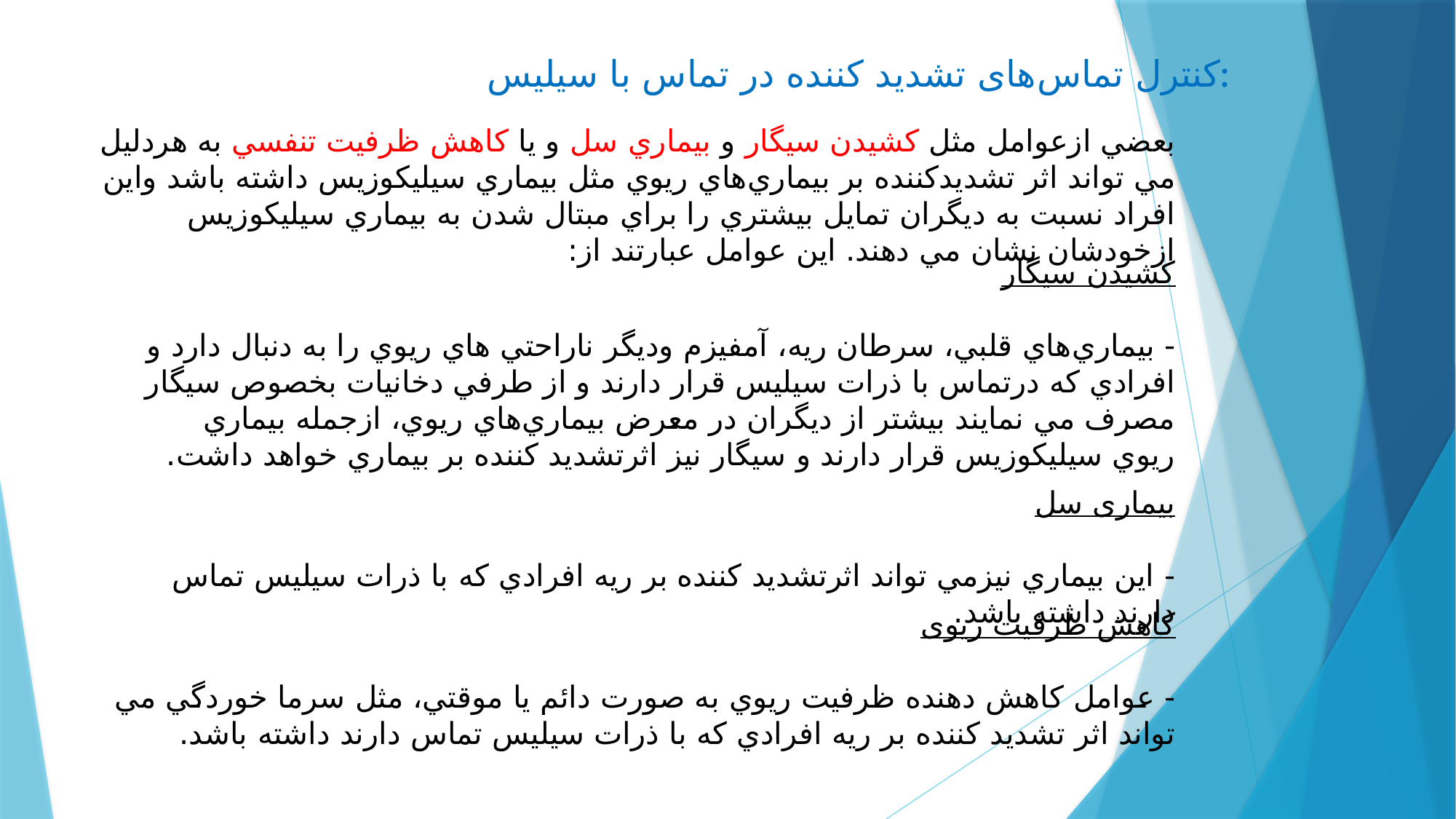

كنترل تماس‌های تشديد كننده در تماس با سيليس:
بعضي ازعوامل مثل كشيدن سيگار و بيماري سل و يا كاهش ظرفيت تنفسي به هردليل مي تواند اثر تشديدكننده بر بيماري‌هاي ريوي مثل بيماري سيليكوزيس داشته باشد واين افراد نسبت به ديگران تمايل بيشتري را براي مبتال شدن به بيماري سيليكوزيس ازخودشان نشان مي دهند. اين عوامل عبارتند از:
كشيدن سيگار

- بيماري‌هاي قلبي، سرطان ريه، آمفيزم وديگر ناراحتي هاي ريوي را به دنبال دارد و افرادي كه درتماس با ذرات سيليس قرار دارند و از طرفي دخانيات بخصوص سيگار مصرف مي نمايند بيشتر از ديگران در معرض بيماري‌هاي ريوي، ازجمله بيماري ريوي سيليكوزيس قرار دارند و سيگار نيز اثرتشديد كننده بر بيماري خواهد داشت.
بيماری سل

- اين بيماري نيزمي تواند اثرتشديد كننده بر ريه افرادي كه با ذرات سيليس تماس دارند داشته باشد.
كاهش ظرفيت ريوی

- عوامل كاهش دهنده ظرفيت ريوي به صورت دائم يا موقتي، مثل سرما خوردگي مي تواند اثر تشديد كننده بر ريه افرادي كه با ذرات سيليس تماس دارند داشته باشد.